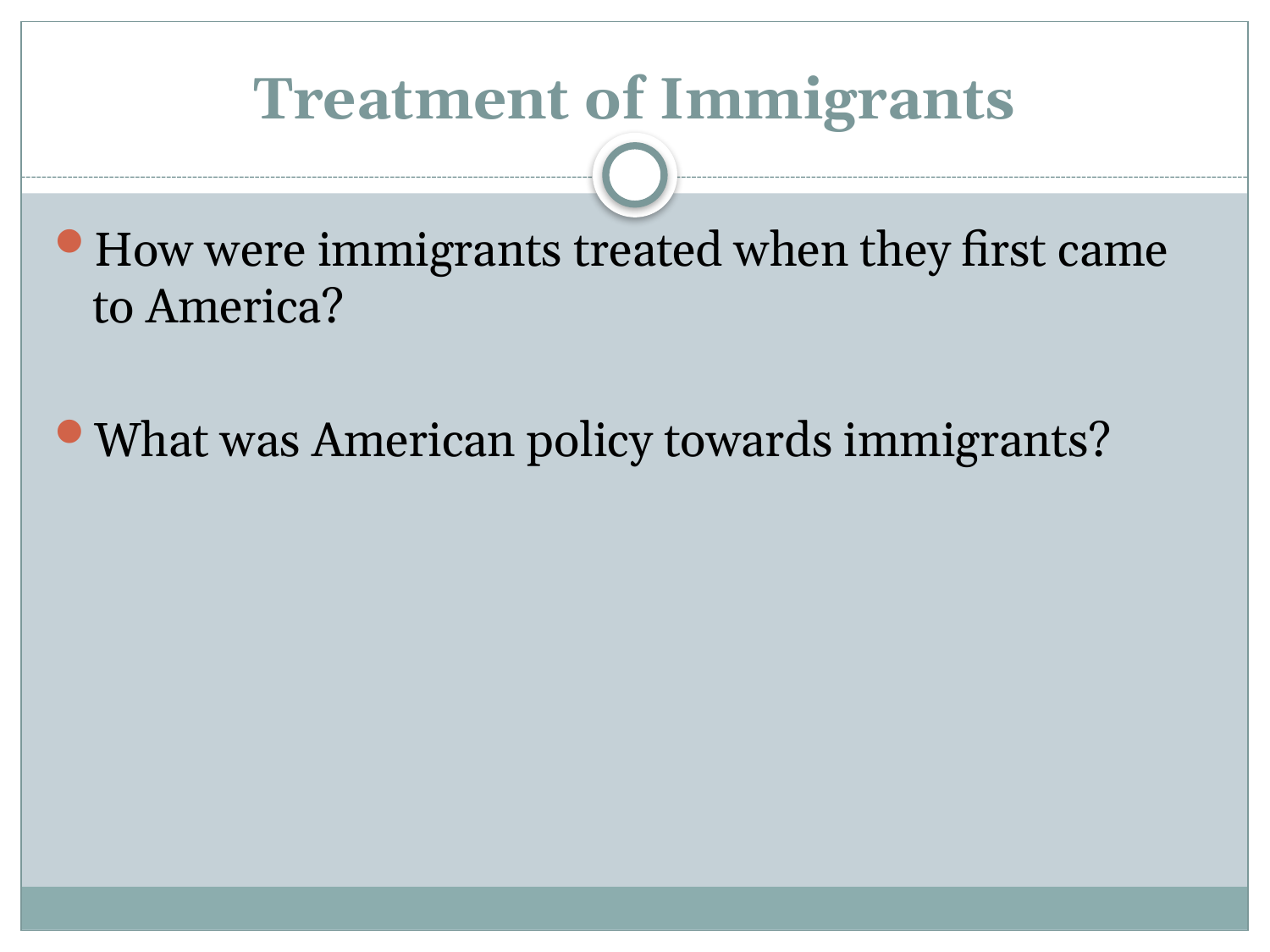

# Treatment of Immigrants
How were immigrants treated when they first came to America?

What was American policy towards immigrants?